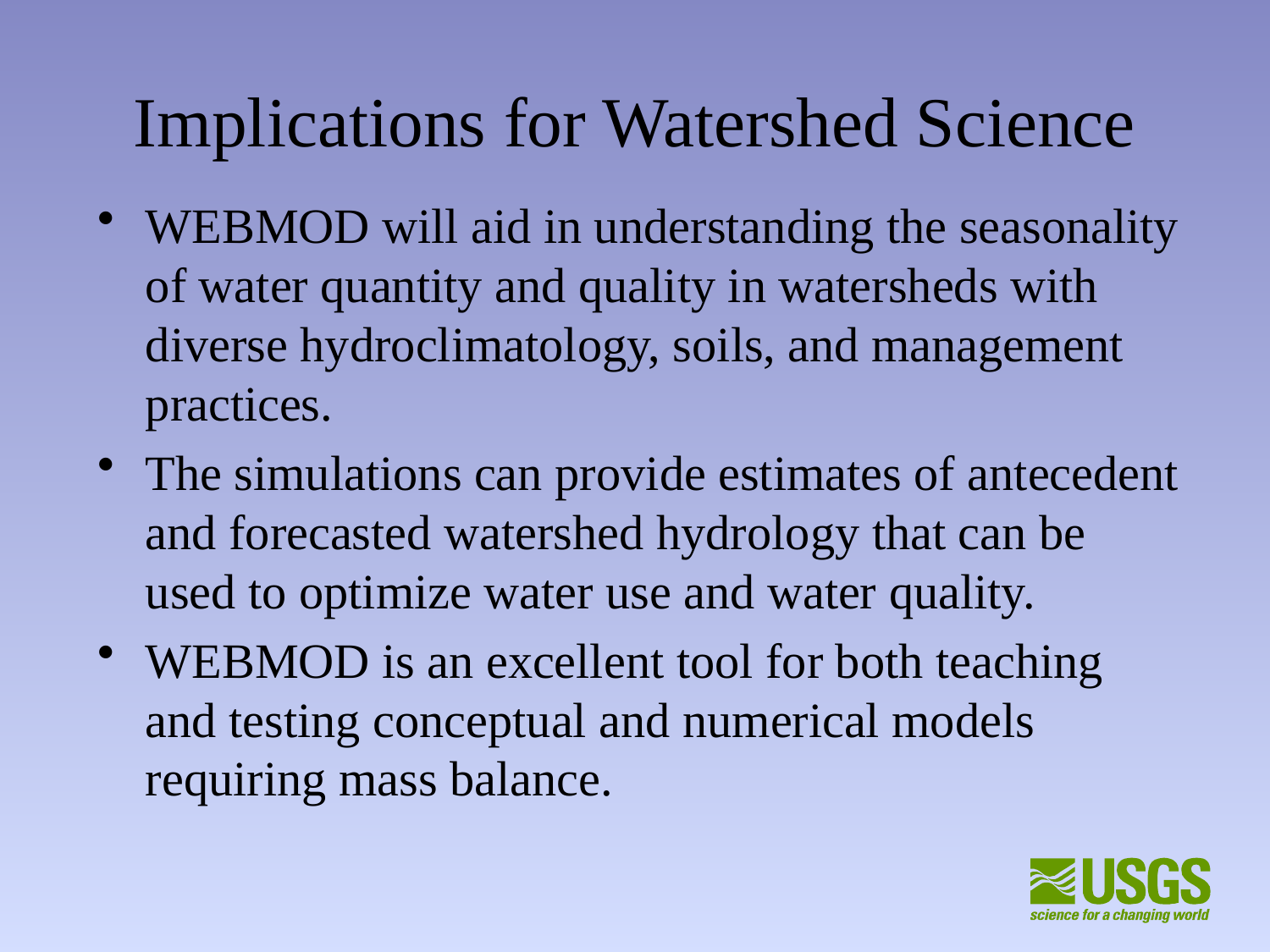

# Implications for Watershed Science
WEBMOD will aid in understanding the seasonality of water quantity and quality in watersheds with diverse hydroclimatology, soils, and management practices.
The simulations can provide estimates of antecedent and forecasted watershed hydrology that can be used to optimize water use and water quality.
WEBMOD is an excellent tool for both teaching and testing conceptual and numerical models requiring mass balance.